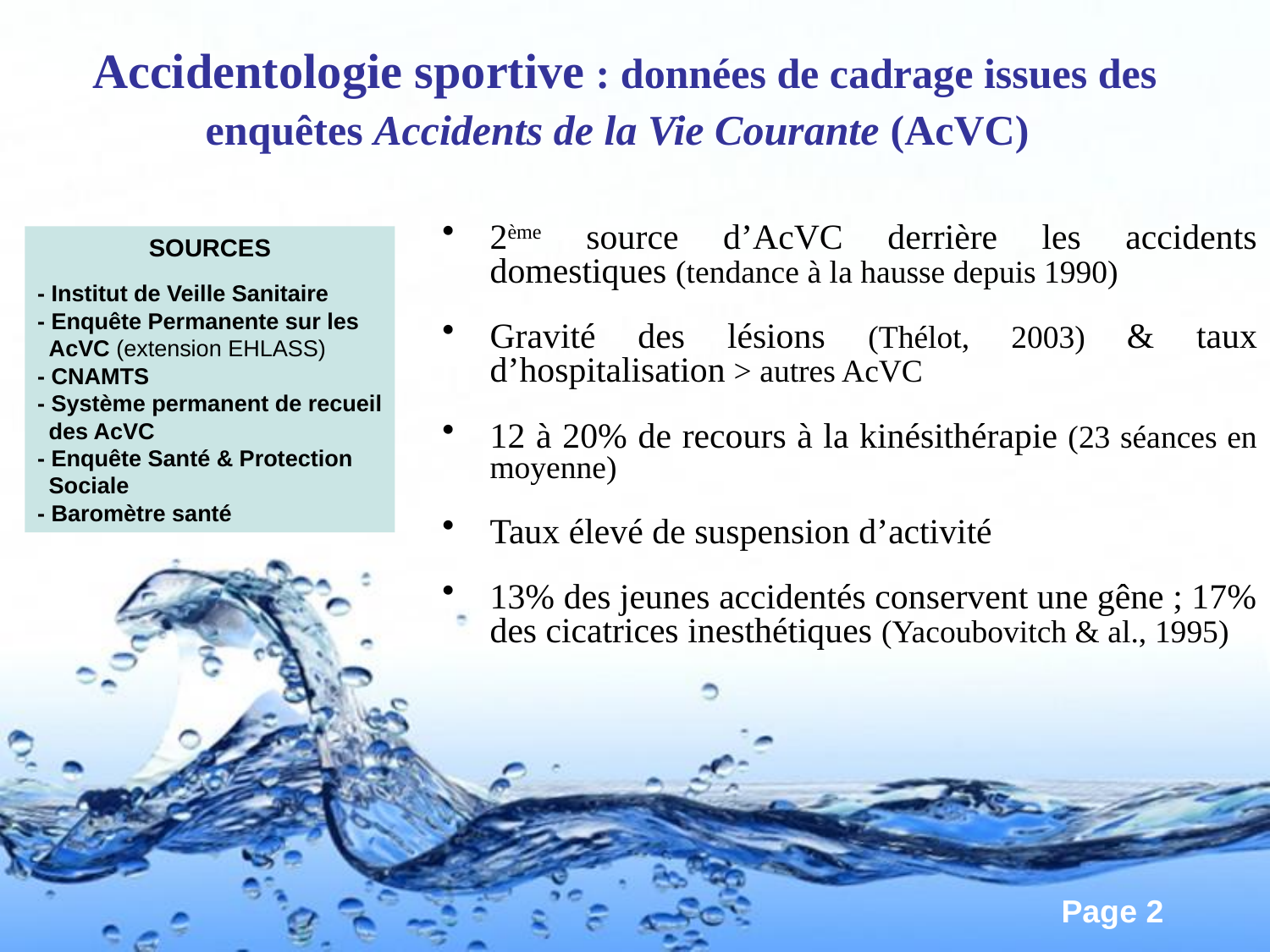

# Accidentologie sportive : données de cadrage issues des enquêtes Accidents de la Vie Courante (AcVC)
2ème source d’AcVC derrière les accidents domestiques (tendance à la hausse depuis 1990)

Gravité des lésions (Thélot, 2003) & taux d’hospitalisation > autres AcVC

12 à 20% de recours à la kinésithérapie (23 séances en moyenne)

Taux élevé de suspension d’activité

13% des jeunes accidentés conservent une gêne ; 17% des cicatrices inesthétiques (Yacoubovitch & al., 1995)
SOURCES

- Institut de Veille Sanitaire
- Enquête Permanente sur les  AcVC (extension EHLASS)
- CNAMTS
- Système permanent de recueil des AcVC
- Enquête Santé & Protection Sociale
- Baromètre santé